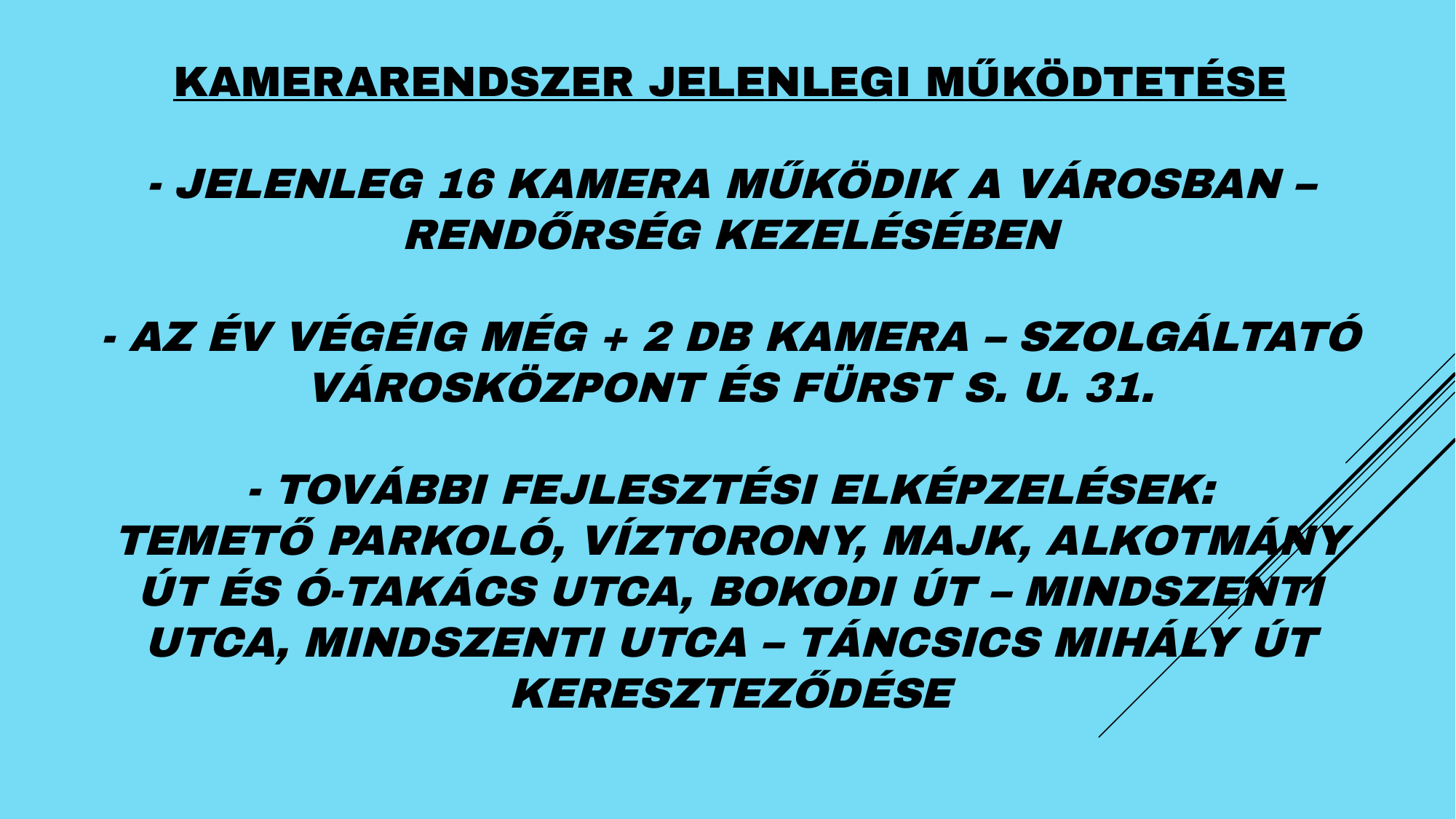

# Kamerarendszer jelenlegi működtetése - jelenleg 16 kamera működik a városban – rendőrség kezelésében - az év végéig még + 2 db kamera – szolgáltató városközpont és Fürst S. u. 31. - további fejlesztési elképzelések: temető parkoló, víztorony, majk, Alkotmány út és Ó-Takács utca, Bokodi út – Mindszenti utca, Mindszenti utca – Táncsics Mihály út kereszteződése